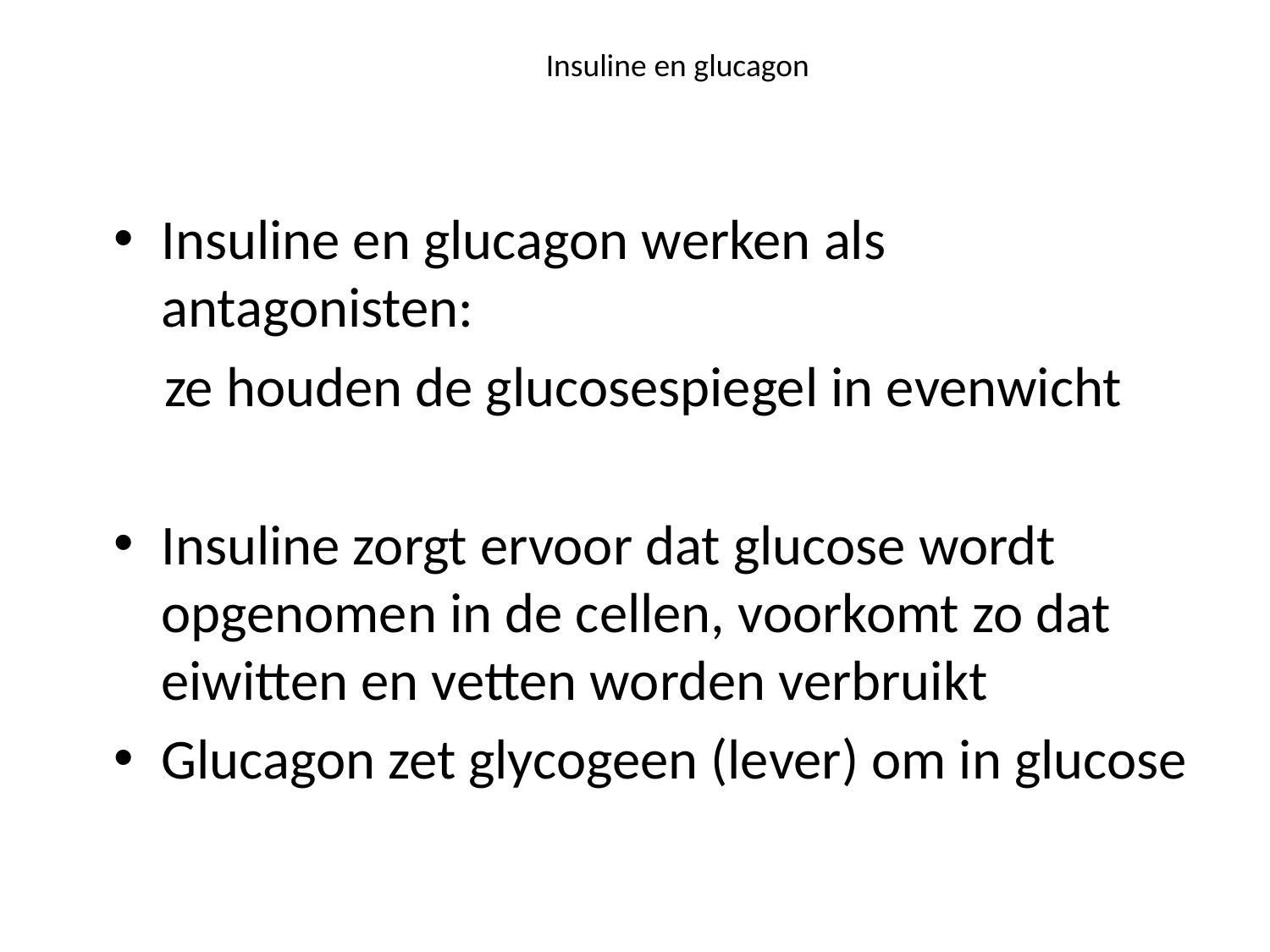

# Insuline en glucagon
Insuline en glucagon werken als antagonisten:
    ze houden de glucosespiegel in evenwicht

Insuline zorgt ervoor dat glucose wordt opgenomen in de cellen, voorkomt zo dat eiwitten en vetten worden verbruikt
Glucagon zet glycogeen (lever) om in glucose